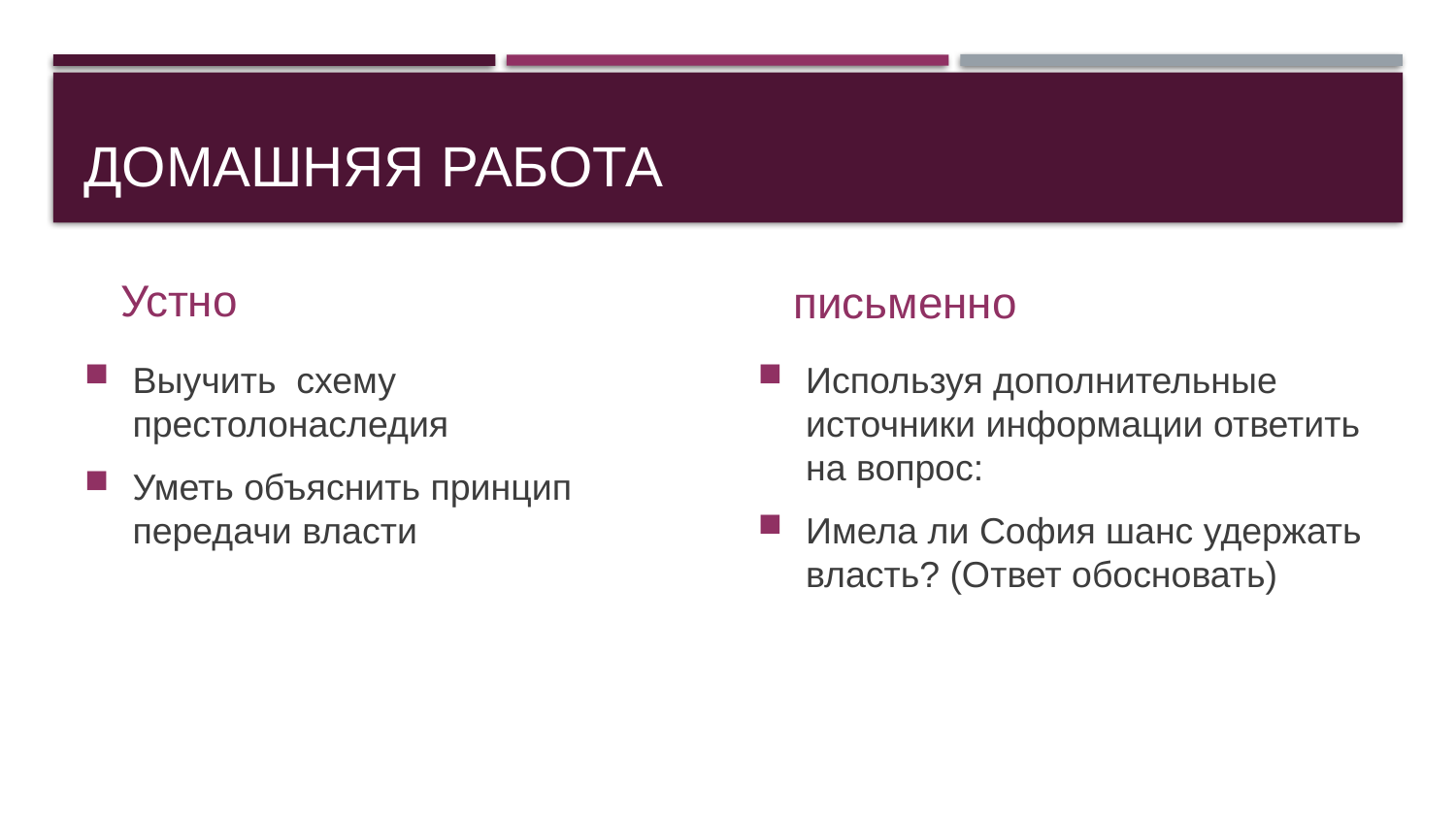

# Домашняя работа
Устно
письменно
Выучить  схему престолонаследия
Уметь объяснить принцип передачи власти
Используя дополнительные источники информации ответить на вопрос:
Имела ли София шанс удержать власть? (Ответ обосновать)